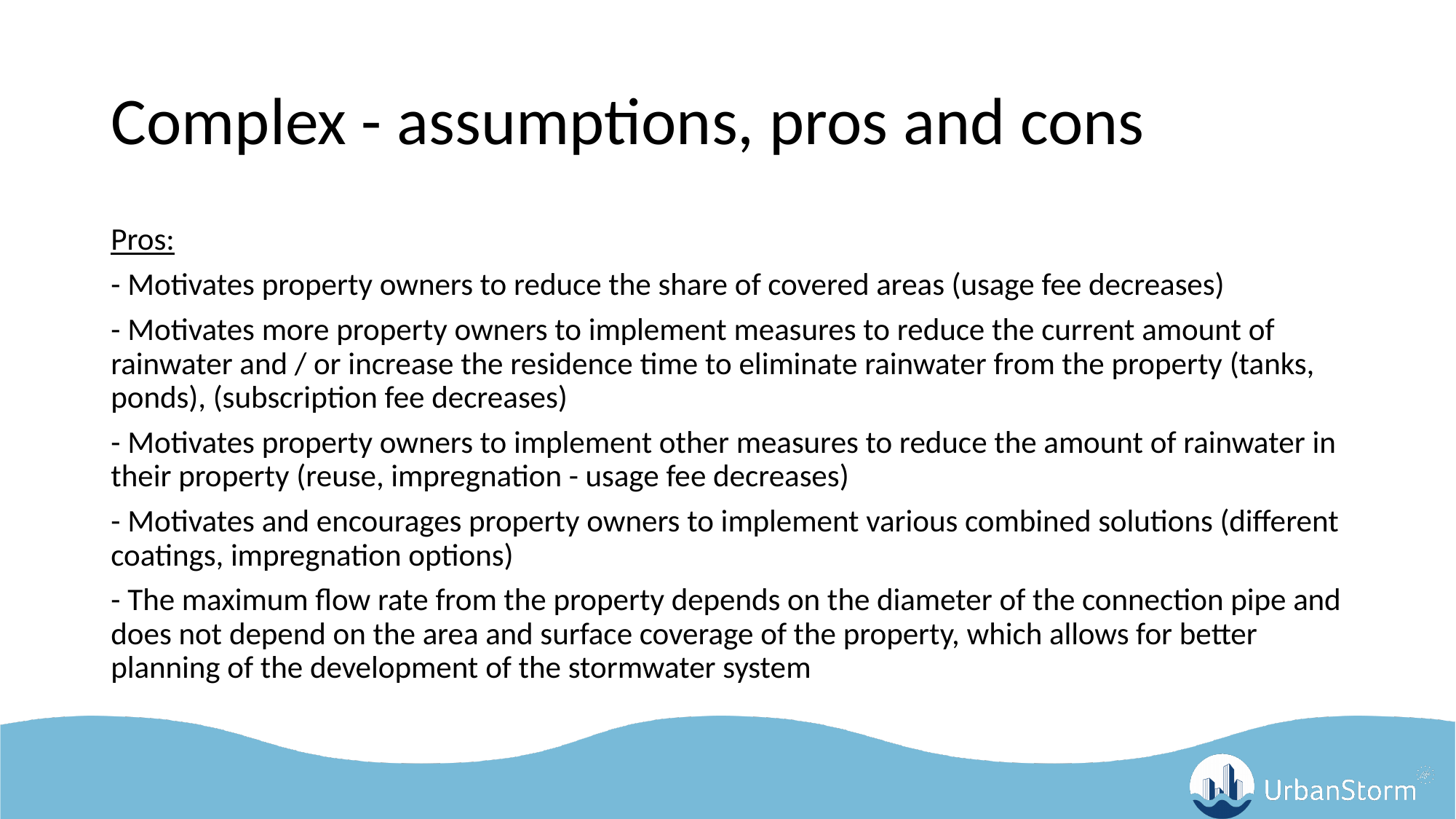

# Complex - assumptions, pros and cons
Pros:
- Motivates property owners to reduce the share of covered areas (usage fee decreases)
- Motivates more property owners to implement measures to reduce the current amount of rainwater and / or increase the residence time to eliminate rainwater from the property (tanks, ponds), (subscription fee decreases)
- Motivates property owners to implement other measures to reduce the amount of rainwater in their property (reuse, impregnation - usage fee decreases)
- Motivates and encourages property owners to implement various combined solutions (different coatings, impregnation options)
- The maximum flow rate from the property depends on the diameter of the connection pipe and does not depend on the area and surface coverage of the property, which allows for better planning of the development of the stormwater system